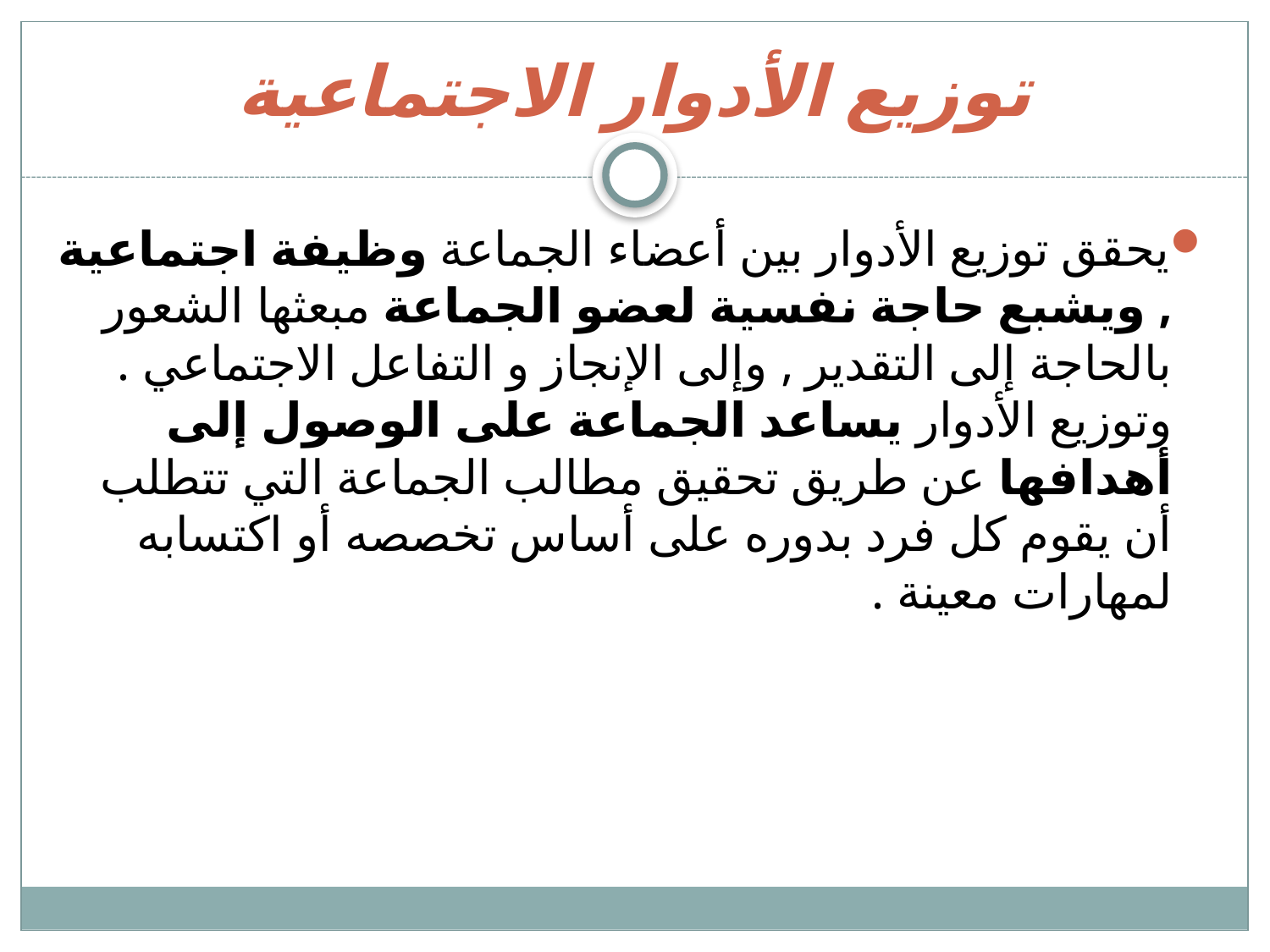

# توزيع الأدوار الاجتماعية
يحقق توزيع الأدوار بين أعضاء الجماعة وظيفة اجتماعية , ويشبع حاجة نفسية لعضو الجماعة مبعثها الشعور بالحاجة إلى التقدير , وإلى الإنجاز و التفاعل الاجتماعي . وتوزيع الأدوار يساعد الجماعة على الوصول إلى أهدافها عن طريق تحقيق مطالب الجماعة التي تتطلب أن يقوم كل فرد بدوره على أساس تخصصه أو اكتسابه لمهارات معينة .